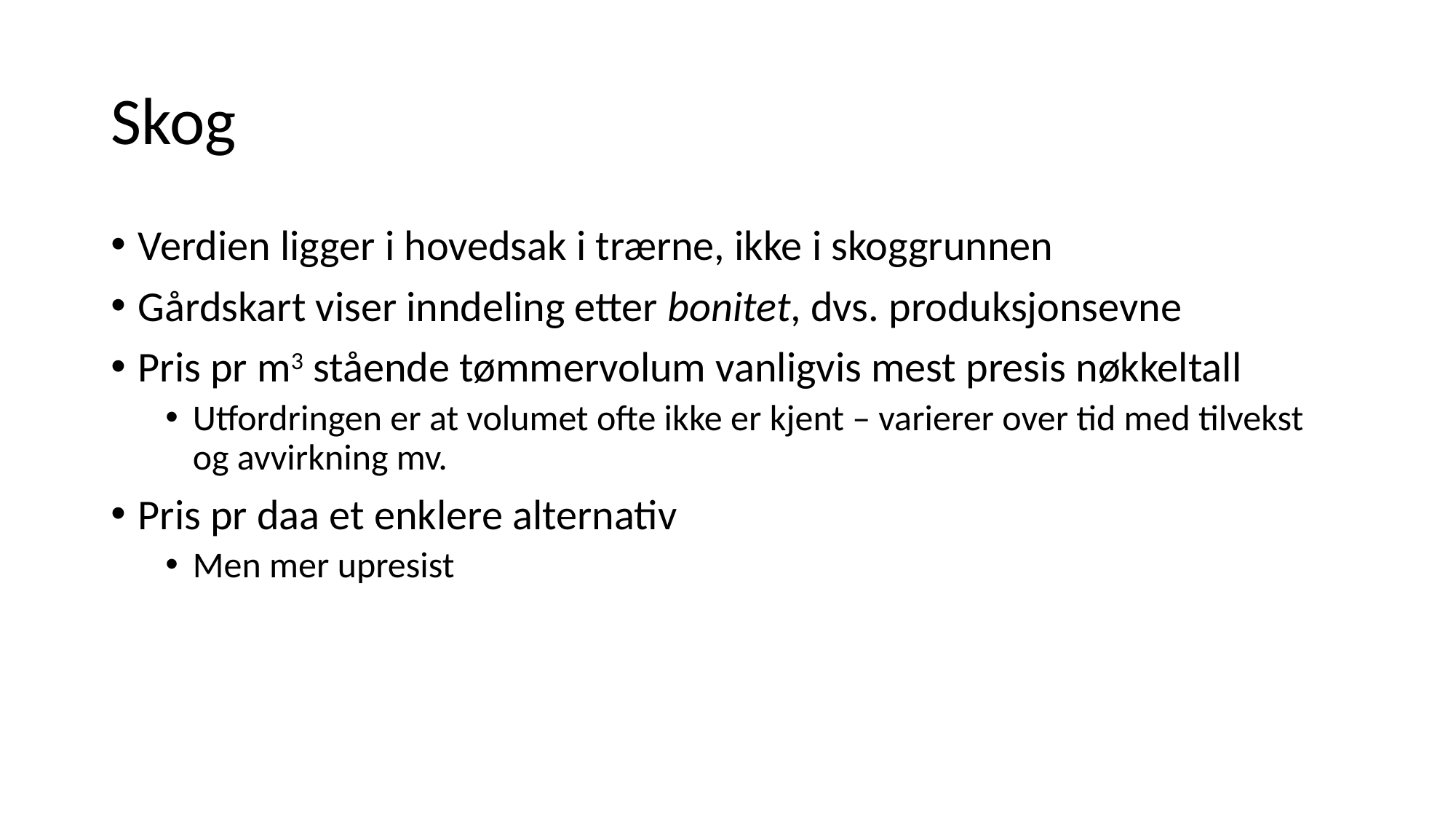

# Skog
Verdien ligger i hovedsak i trærne, ikke i skoggrunnen
Gårdskart viser inndeling etter bonitet, dvs. produksjonsevne
Pris pr m3 stående tømmervolum vanligvis mest presis nøkkeltall
Utfordringen er at volumet ofte ikke er kjent – varierer over tid med tilvekst og avvirkning mv.
Pris pr daa et enklere alternativ
Men mer upresist